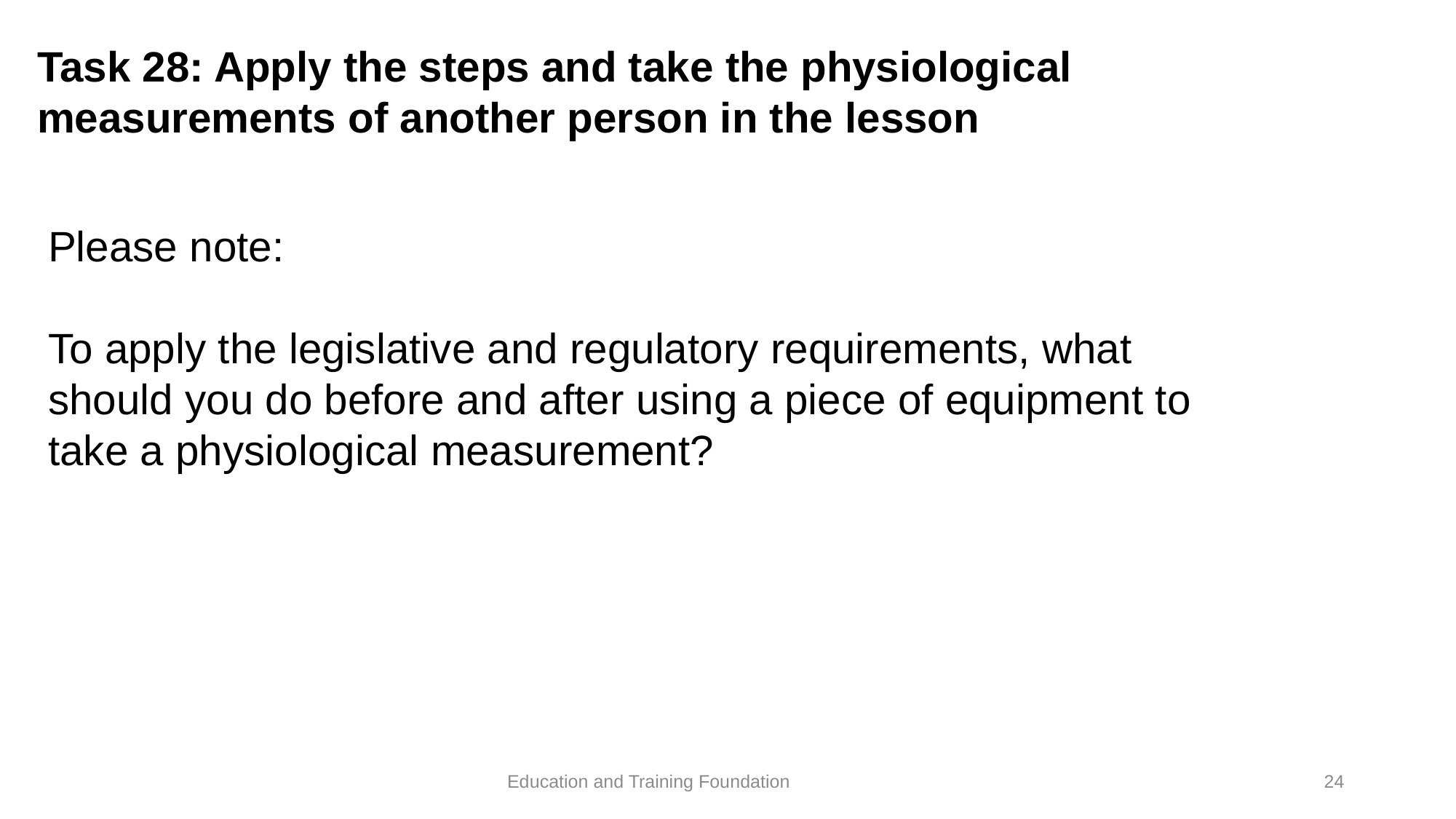

# Task 28: Apply the steps and take the physiological measurements of another person in the lesson

Please note:

To apply the legislative and regulatory requirements, what should you do before and after using a piece of equipment to take a physiological measurement?

24
Education and Training Foundation